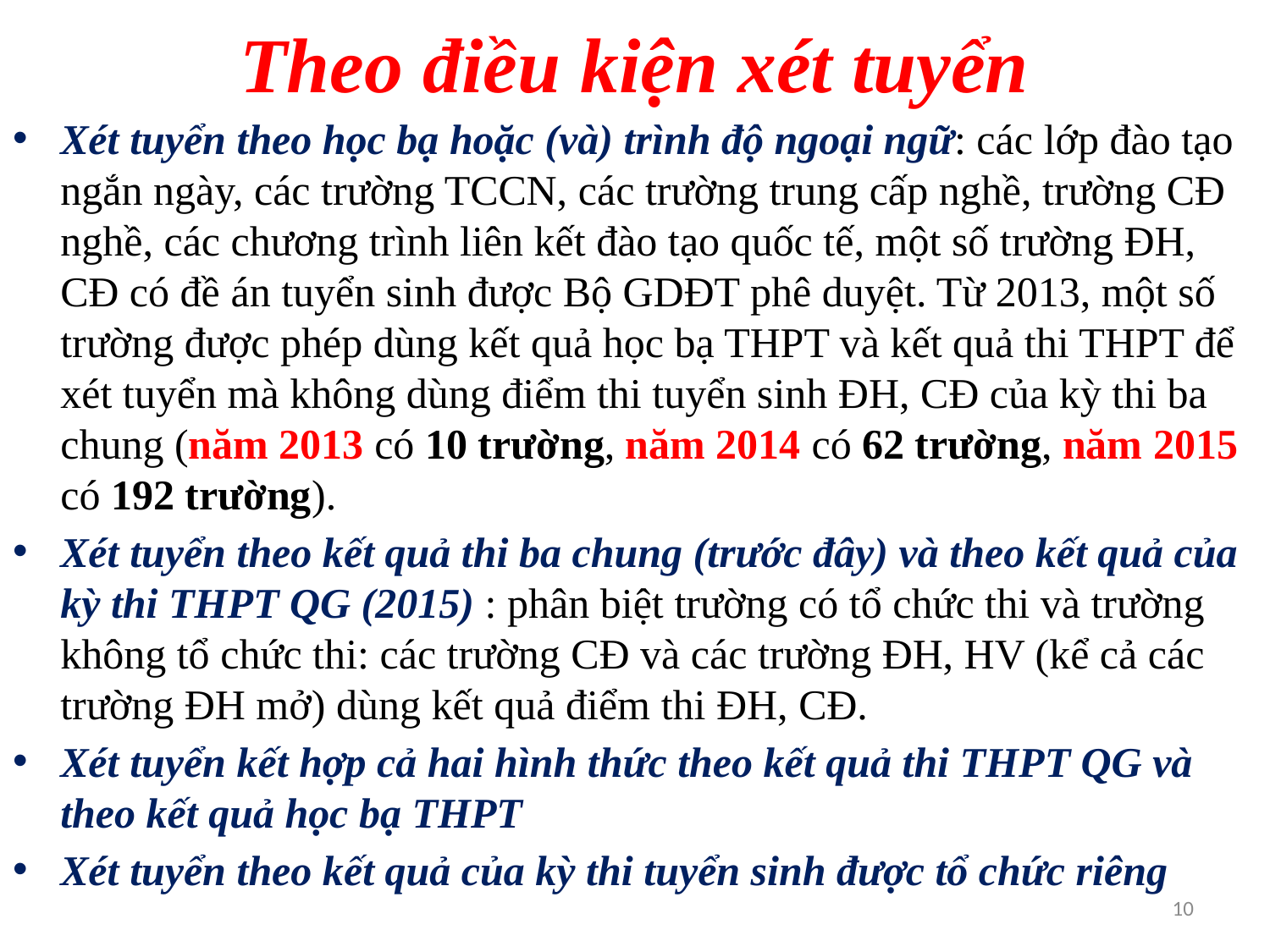

# Theo điều kiện xét tuyển
Xét tuyển theo học bạ hoặc (và) trình độ ngoại ngữ: các lớp đào tạo ngắn ngày, các trường TCCN, các trường trung cấp nghề, trường CĐ nghề, các chương trình liên kết đào tạo quốc tế, một số trường ĐH, CĐ có đề án tuyển sinh được Bộ GDĐT phê duyệt. Từ 2013, một số trường được phép dùng kết quả học bạ THPT và kết quả thi THPT để xét tuyển mà không dùng điểm thi tuyển sinh ĐH, CĐ của kỳ thi ba chung (năm 2013 có 10 trường, năm 2014 có 62 trường, năm 2015 có 192 trường).
Xét tuyển theo kết quả thi ba chung (trước đây) và theo kết quả của kỳ thi THPT QG (2015) : phân biệt trường có tổ chức thi và trường không tổ chức thi: các trường CĐ và các trường ĐH, HV (kể cả các trường ĐH mở) dùng kết quả điểm thi ĐH, CĐ.
Xét tuyển kết hợp cả hai hình thức theo kết quả thi THPT QG và theo kết quả học bạ THPT
Xét tuyển theo kết quả của kỳ thi tuyển sinh được tổ chức riêng
10